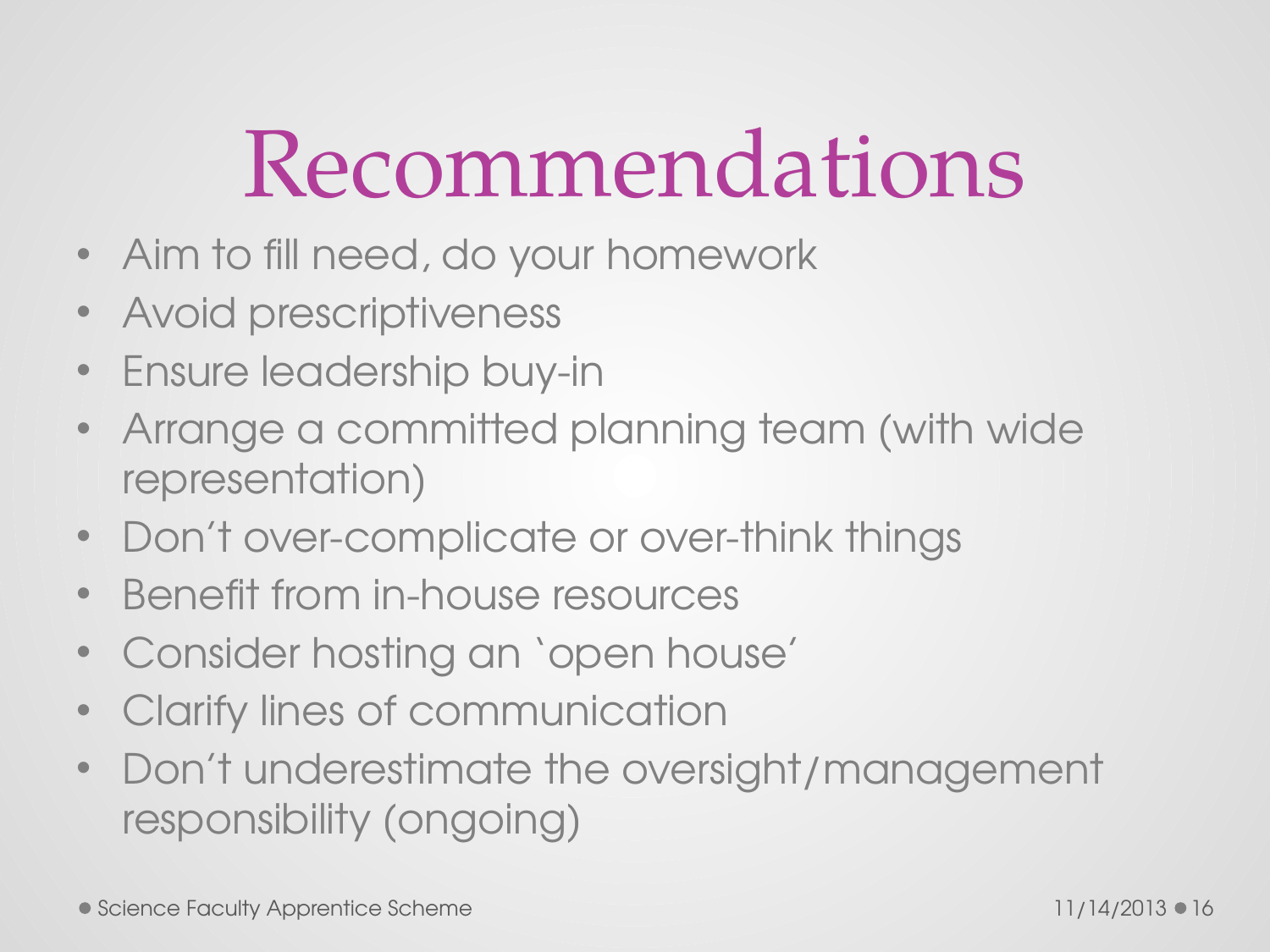

# Recommendations
Aim to fill need, do your homework
Avoid prescriptiveness
Ensure leadership buy-in
Arrange a committed planning team (with wide representation)
Don’t over-complicate or over-think things
Benefit from in-house resources
Consider hosting an ‘open house’
Clarify lines of communication
Don’t underestimate the oversight/management responsibility (ongoing)

Science Faculty Apprentice Scheme
11/14/2013
16